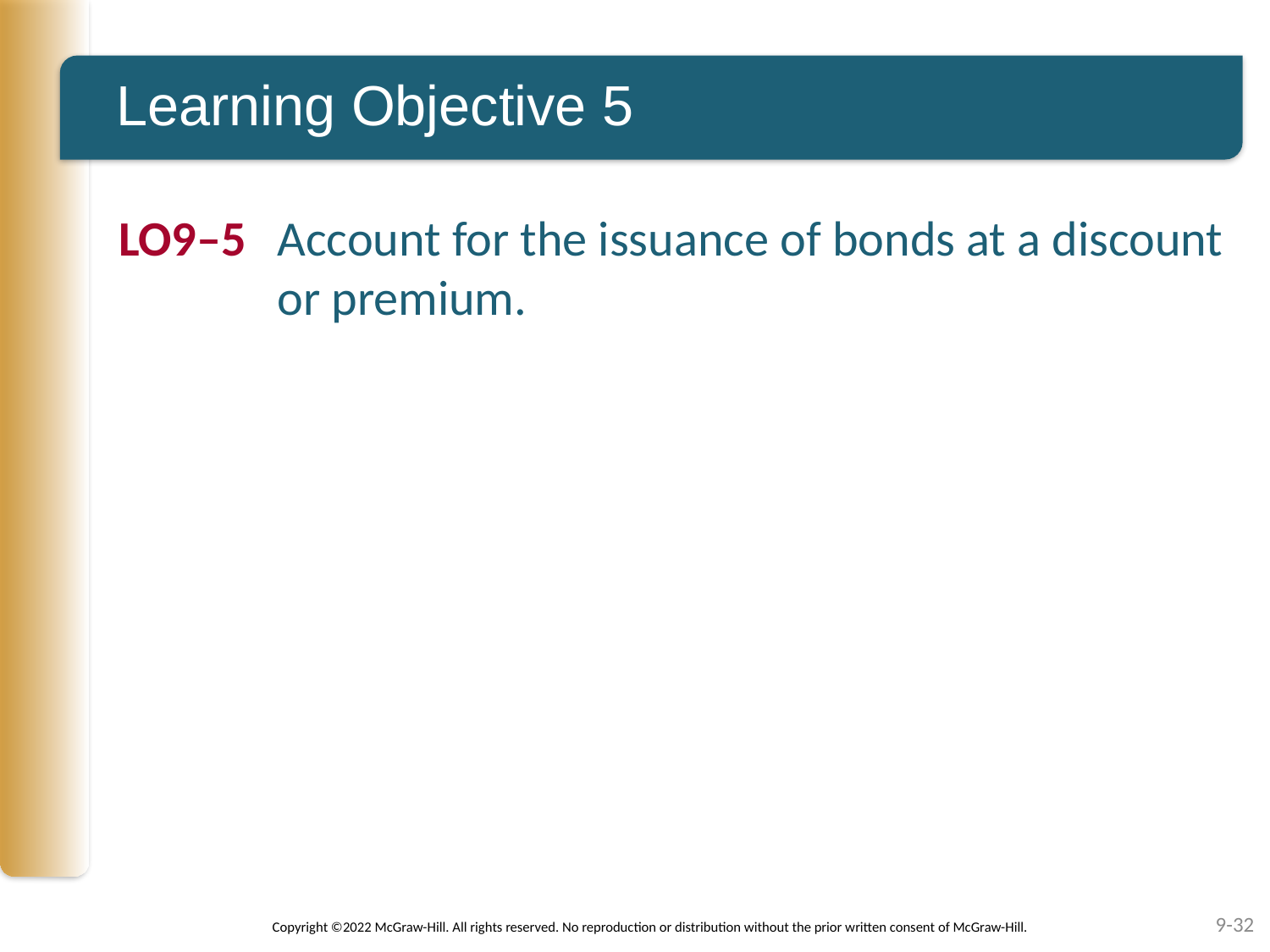

# Learning Objective 5
LO9–5	Account for the issuance of bonds at a discount or premium.
9-32
Copyright ©2022 McGraw-Hill. All rights reserved. No reproduction or distribution without the prior written consent of McGraw-Hill.